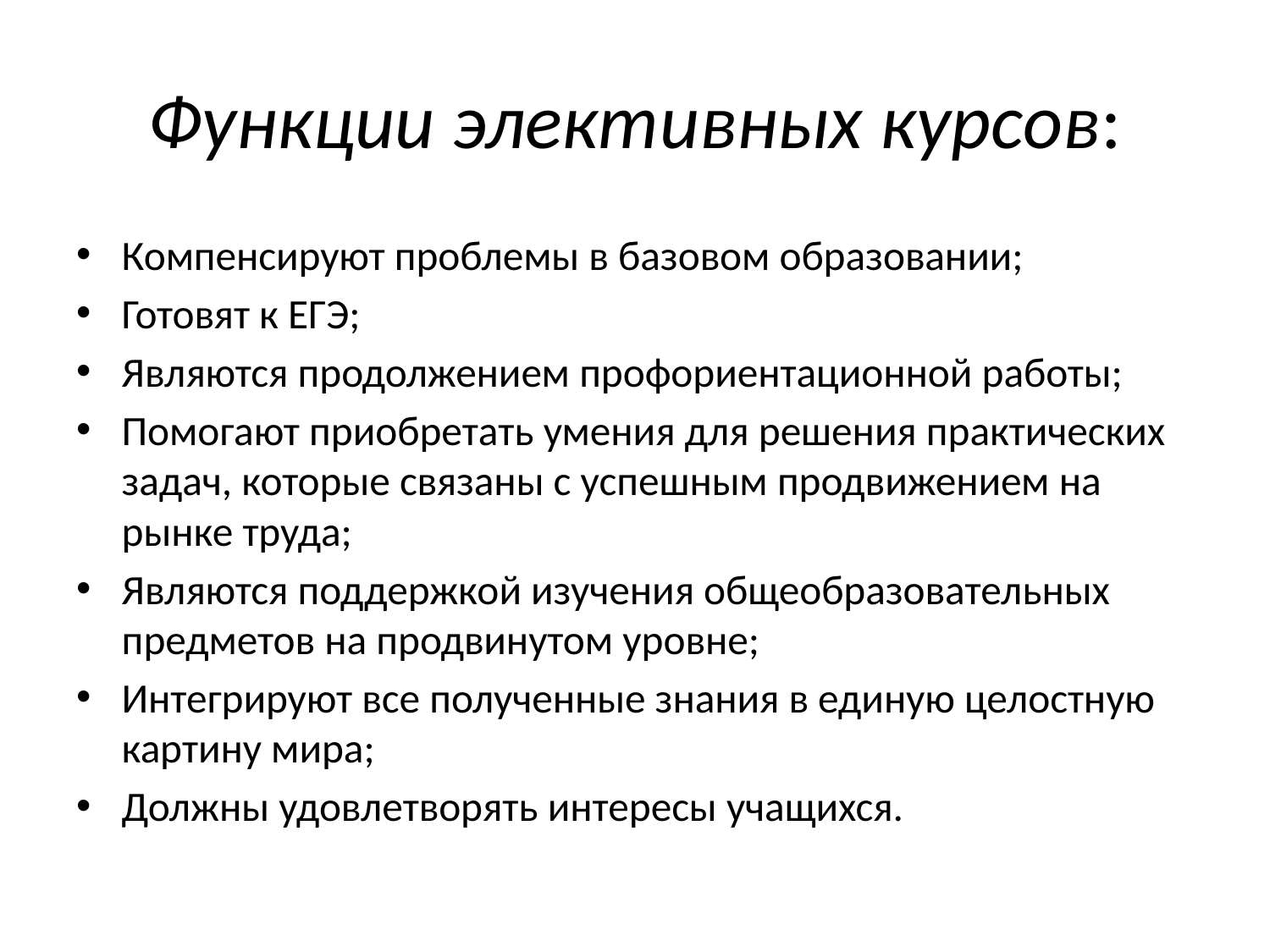

# Функции элективных курсов:
Компенсируют проблемы в базовом образовании;
Готовят к ЕГЭ;
Являются продолжением профориентационной работы;
Помогают приобретать умения для решения практических задач, которые связаны с успешным продвижением на рынке труда;
Являются поддержкой изучения общеобразовательных предметов на продвинутом уровне;
Интегрируют все полученные знания в единую целостную картину мира;
Должны удовлетворять интересы учащихся.